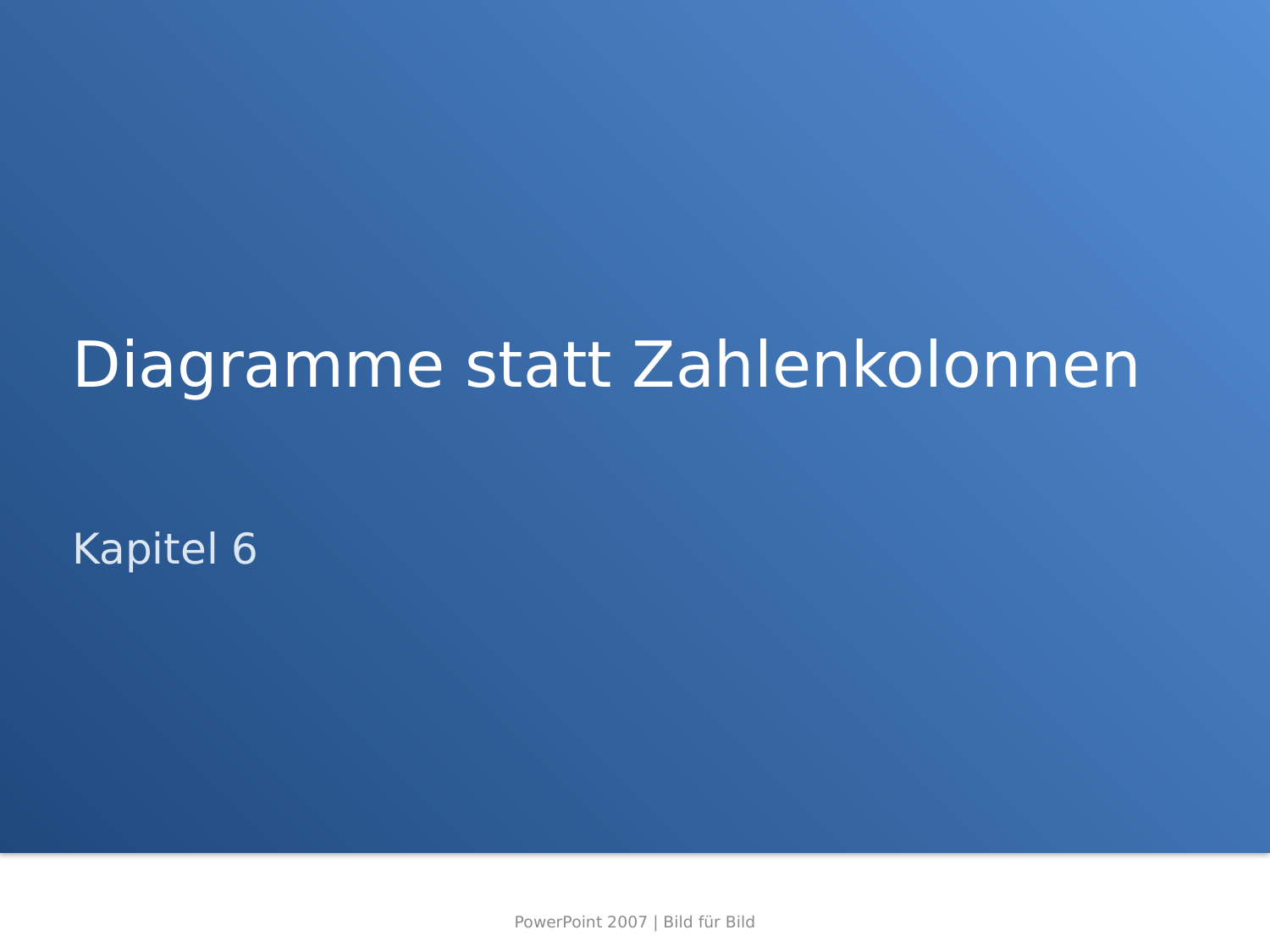

# Diagramme statt Zahlenkolonnen
Kapitel 6
PowerPoint 2007 | Bild für Bild